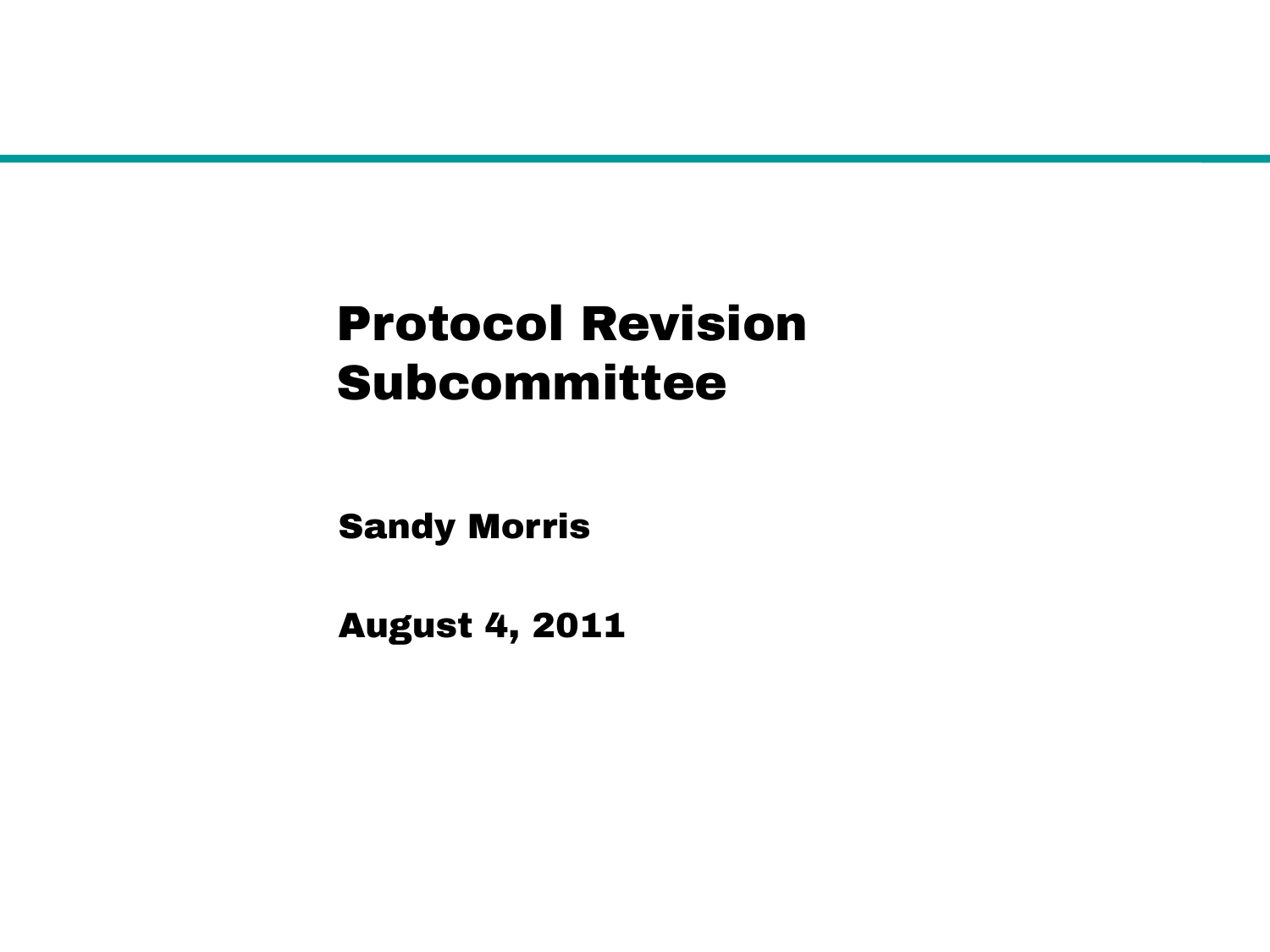

# Protocol Revision Subcommittee
Sandy Morris

August 4, 2011